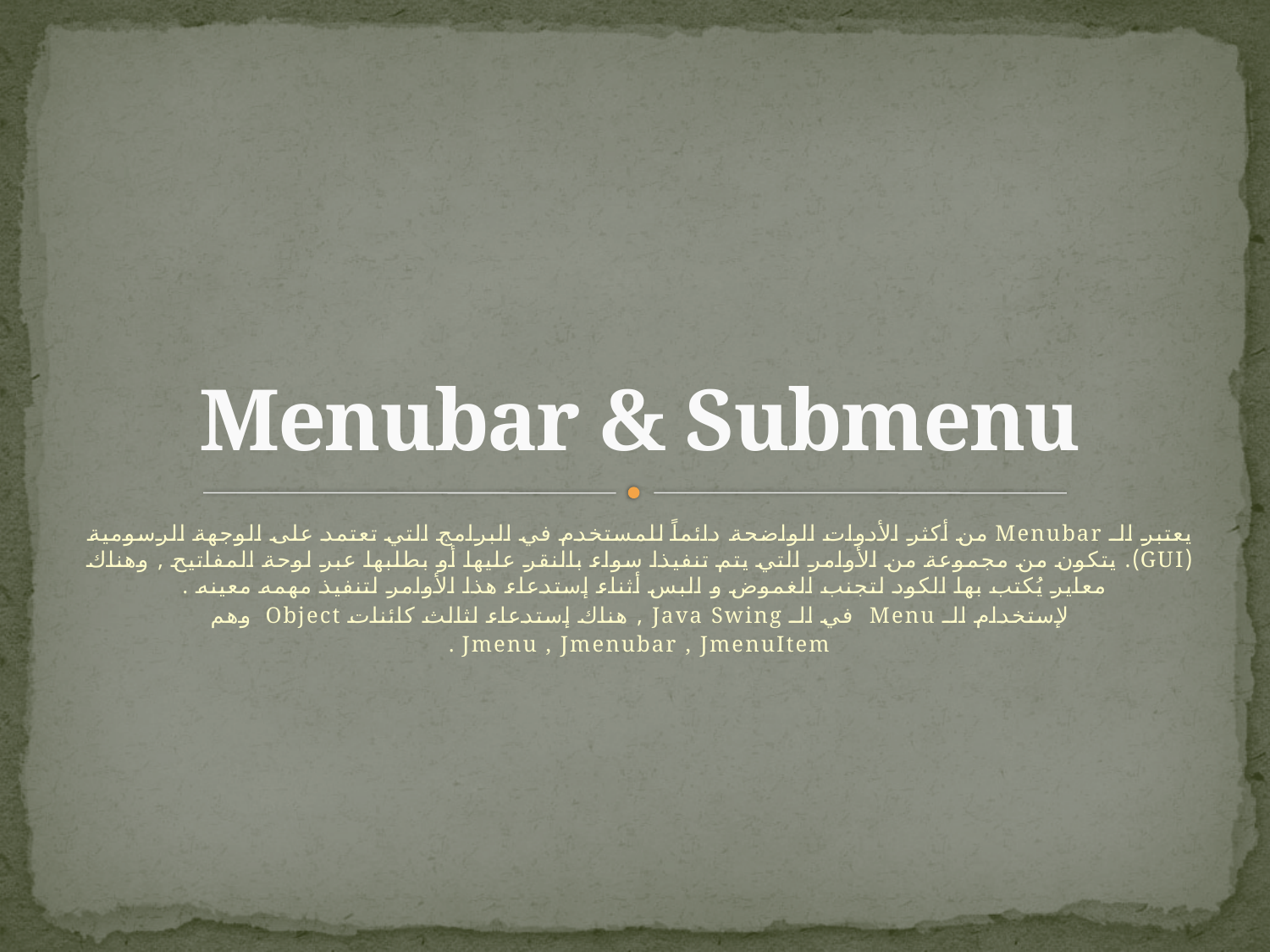

# Menubar & Submenu
يعتبر الـ Menubar من أكثر الأدوات الواضحة دائماً للمستخدم في البرامج التي تعتمد على الوجهة الرسومية (GUI). يتكون من مجموعة من الأوامر التي يتم تنفيذا سواء بالنقر عليها أو بطلبها عبر لوحة المفاتيح , وهناك معاير يُكتب بها الكود لتجنب الغموض و البس أثناء إستدعاء هذا الأوامر لتنفيذ مهمه معينه .
لإستخدام الـ Menu  في الـ Java Swing , هناك إستدعاء لثالث كائنات Object  وهم
 Jmenu , Jmenubar , JmenuItem .